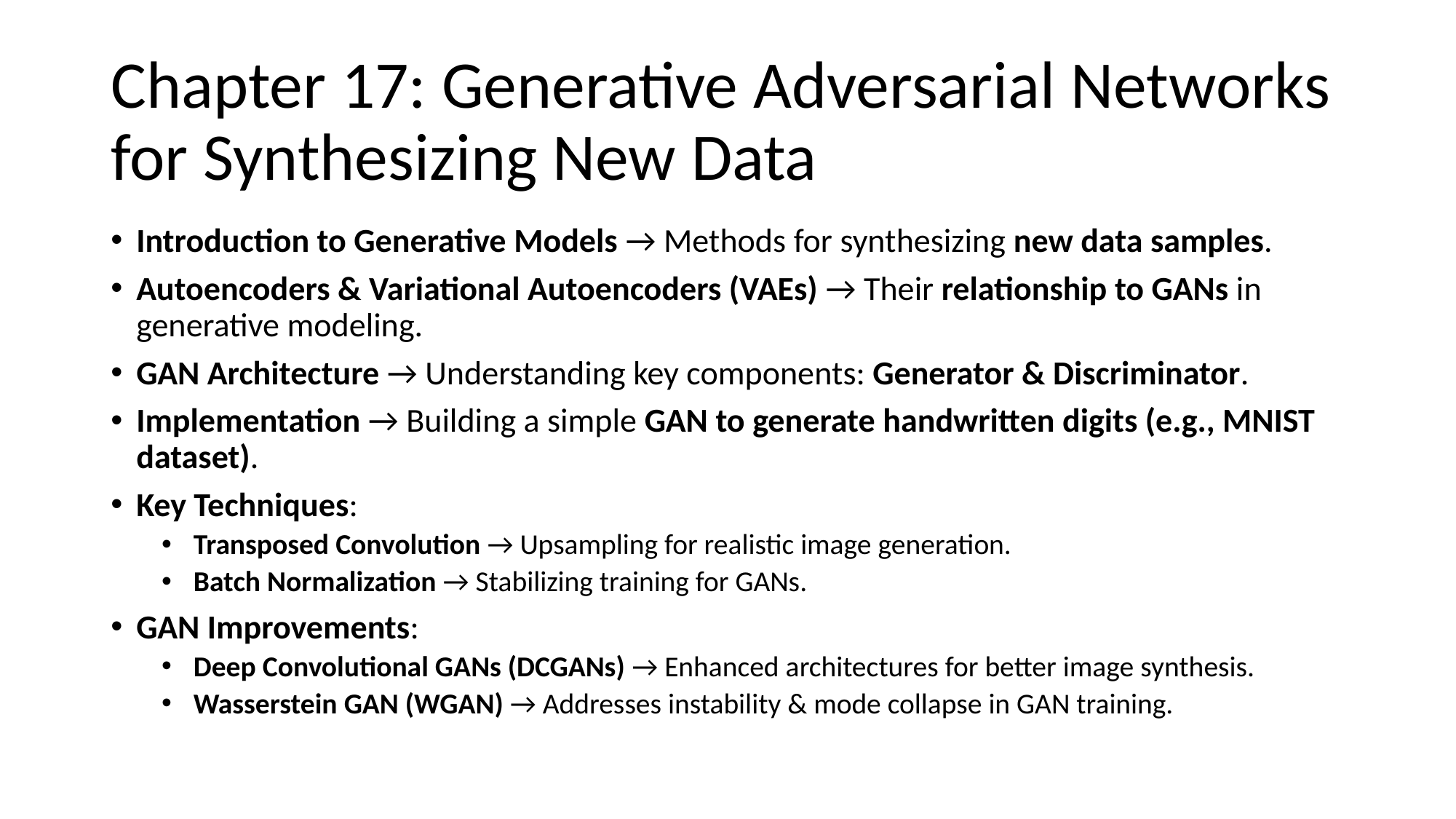

# Chapter 17: Generative Adversarial Networks for Synthesizing New Data
Introduction to Generative Models → Methods for synthesizing new data samples.
Autoencoders & Variational Autoencoders (VAEs) → Their relationship to GANs in generative modeling.
GAN Architecture → Understanding key components: Generator & Discriminator.
Implementation → Building a simple GAN to generate handwritten digits (e.g., MNIST dataset).
Key Techniques:
Transposed Convolution → Upsampling for realistic image generation.
Batch Normalization → Stabilizing training for GANs.
GAN Improvements:
Deep Convolutional GANs (DCGANs) → Enhanced architectures for better image synthesis.
Wasserstein GAN (WGAN) → Addresses instability & mode collapse in GAN training.